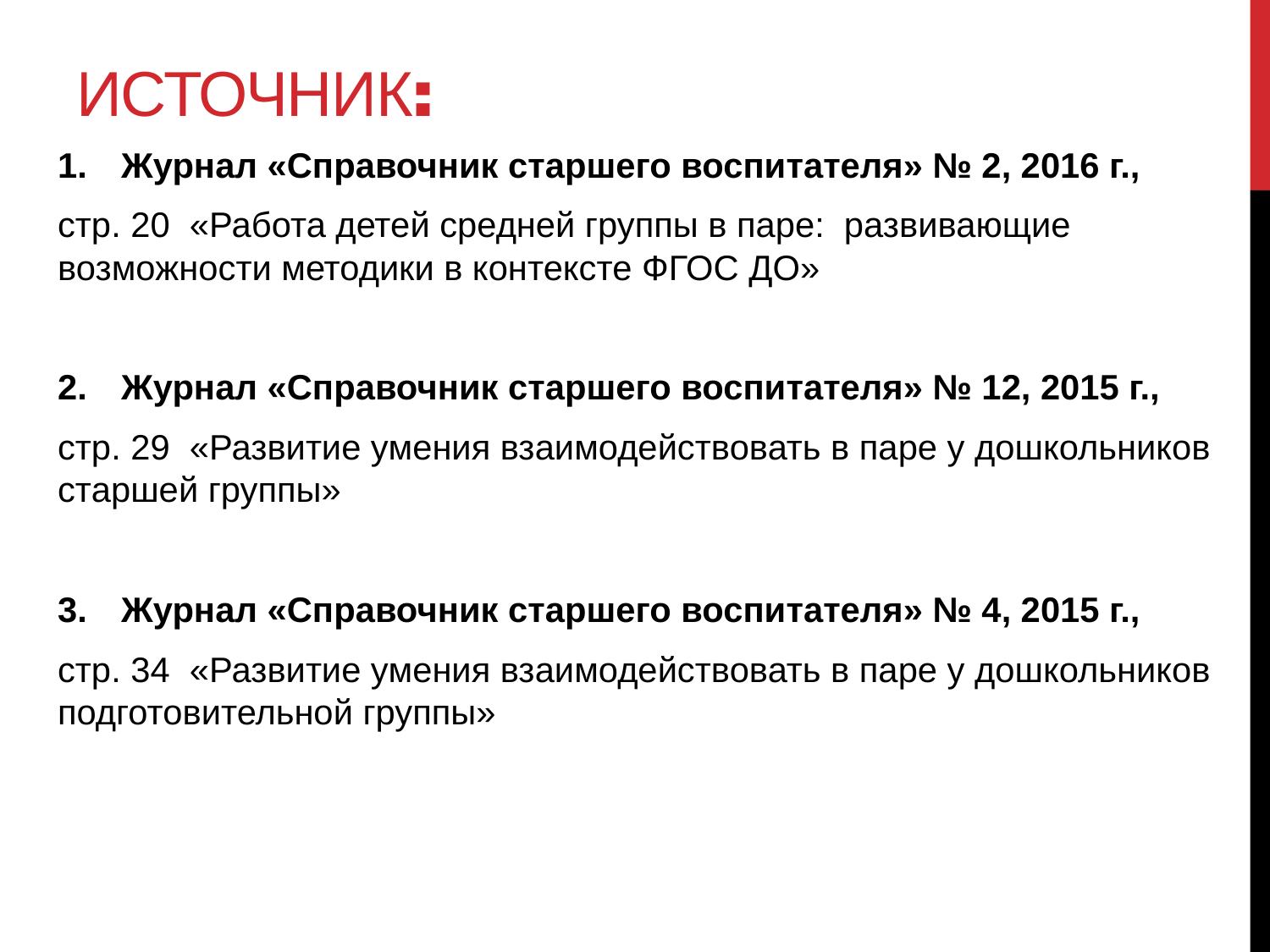

# Источник:
Журнал «Справочник старшего воспитателя» № 2, 2016 г.,
стр. 20  «Работа детей средней группы в паре:  развивающие возможности методики в контексте ФГОС ДО»

Журнал «Справочник старшего воспитателя» № 12, 2015 г.,
стр. 29  «Развитие умения взаимодействовать в паре у дошкольников старшей группы»

Журнал «Справочник старшего воспитателя» № 4, 2015 г.,
стр. 34  «Развитие умения взаимодействовать в паре у дошкольников подготовительной группы»